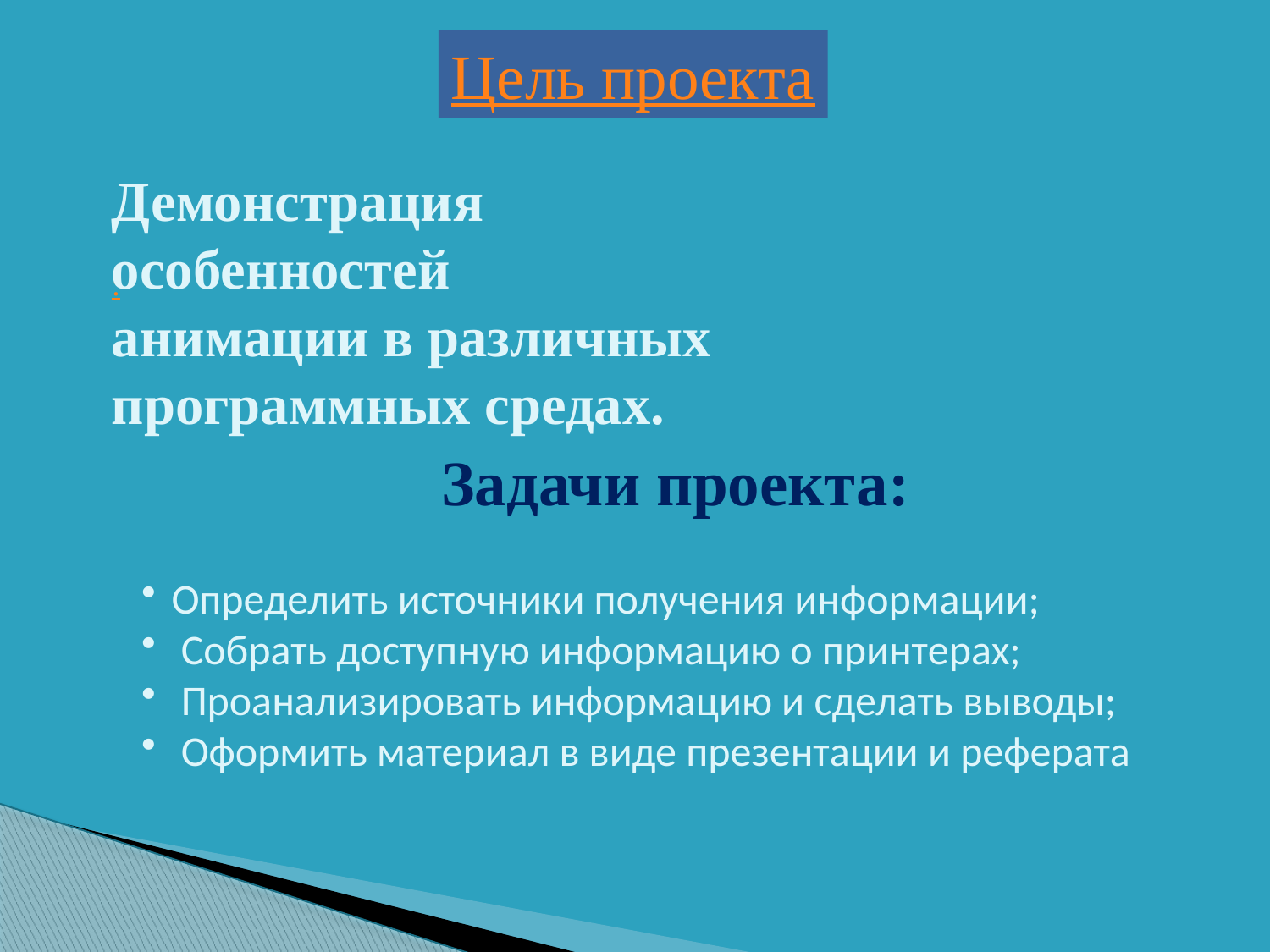

Цель проекта
Демонстрация особенностей анимации в различных программных средах.
:

Задачи проекта:
Определить источники получения информации;
 Собрать доступную информацию о принтерах;
 Проанализировать информацию и сделать выводы;
 Оформить материал в виде презентации и реферата